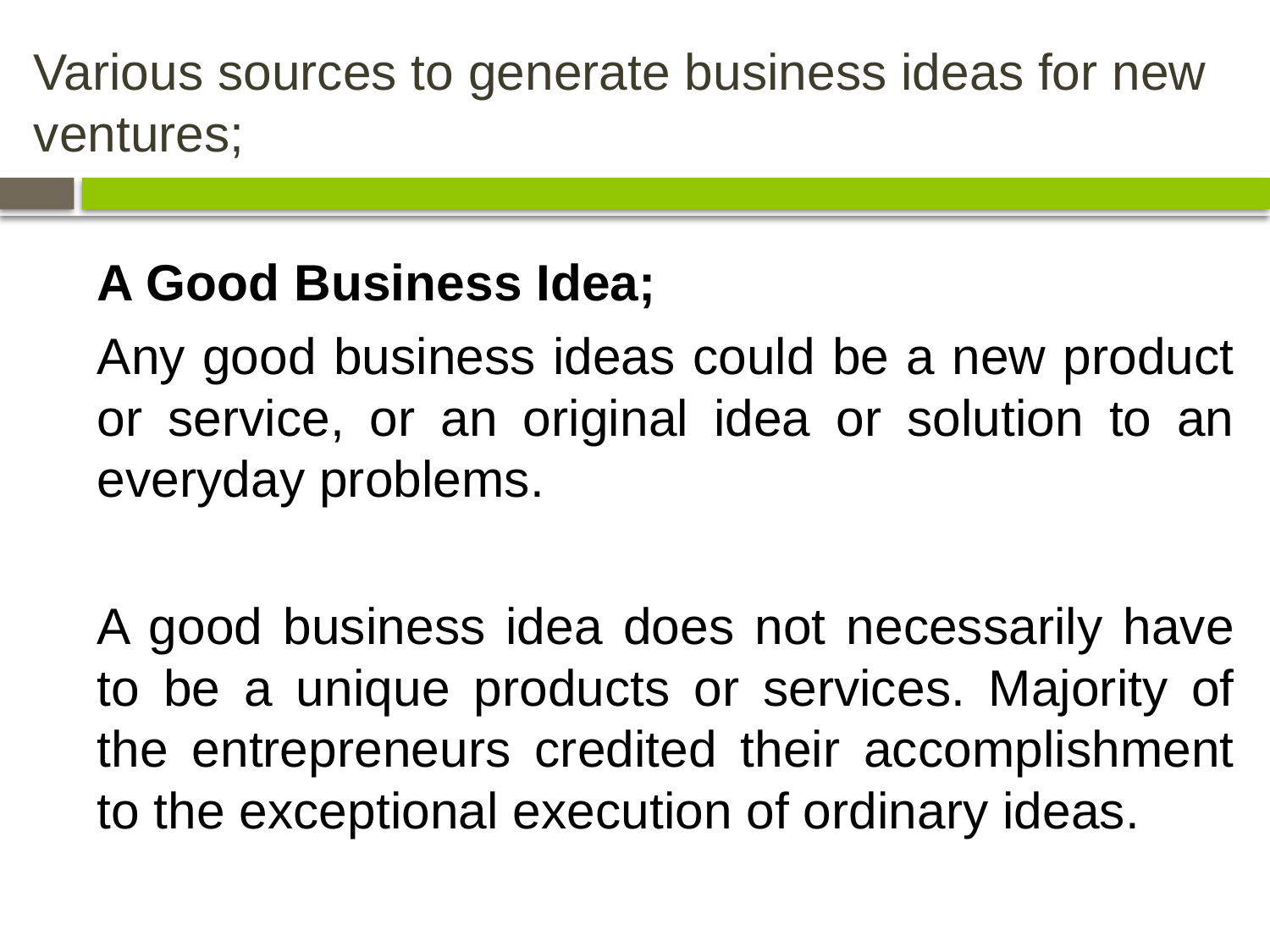

# Various sources to generate business ideas for new ventures;
A Good Business Idea;
Any good business ideas could be a new product or service, or an original idea or solution to an everyday problems.

A good business idea does not necessarily have to be a unique products or services. Majority of the entrepreneurs credited their accomplishment to the exceptional execution of ordinary ideas.